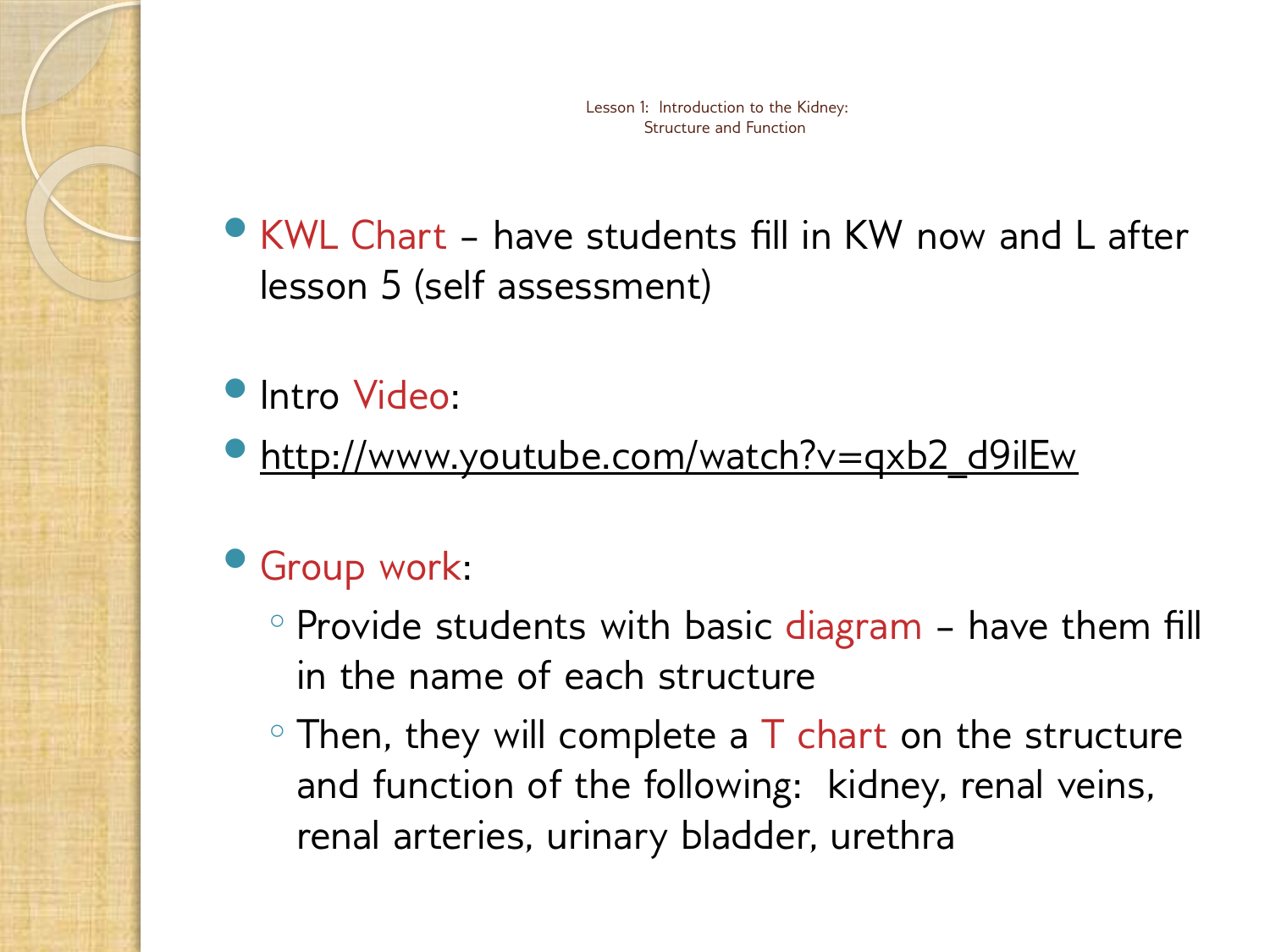

# Lesson 1:  Introduction to the Kidney: Structure and Function
KWL Chart – have students fill in KW now and L after lesson 5 (self assessment)
Intro Video:
http://www.youtube.com/watch?v=qxb2_d9ilEw
Group work:
Provide students with basic diagram – have them fill in the name of each structure
Then, they will complete a T chart on the structure and function of the following:  kidney, renal veins, renal arteries, urinary bladder, urethra